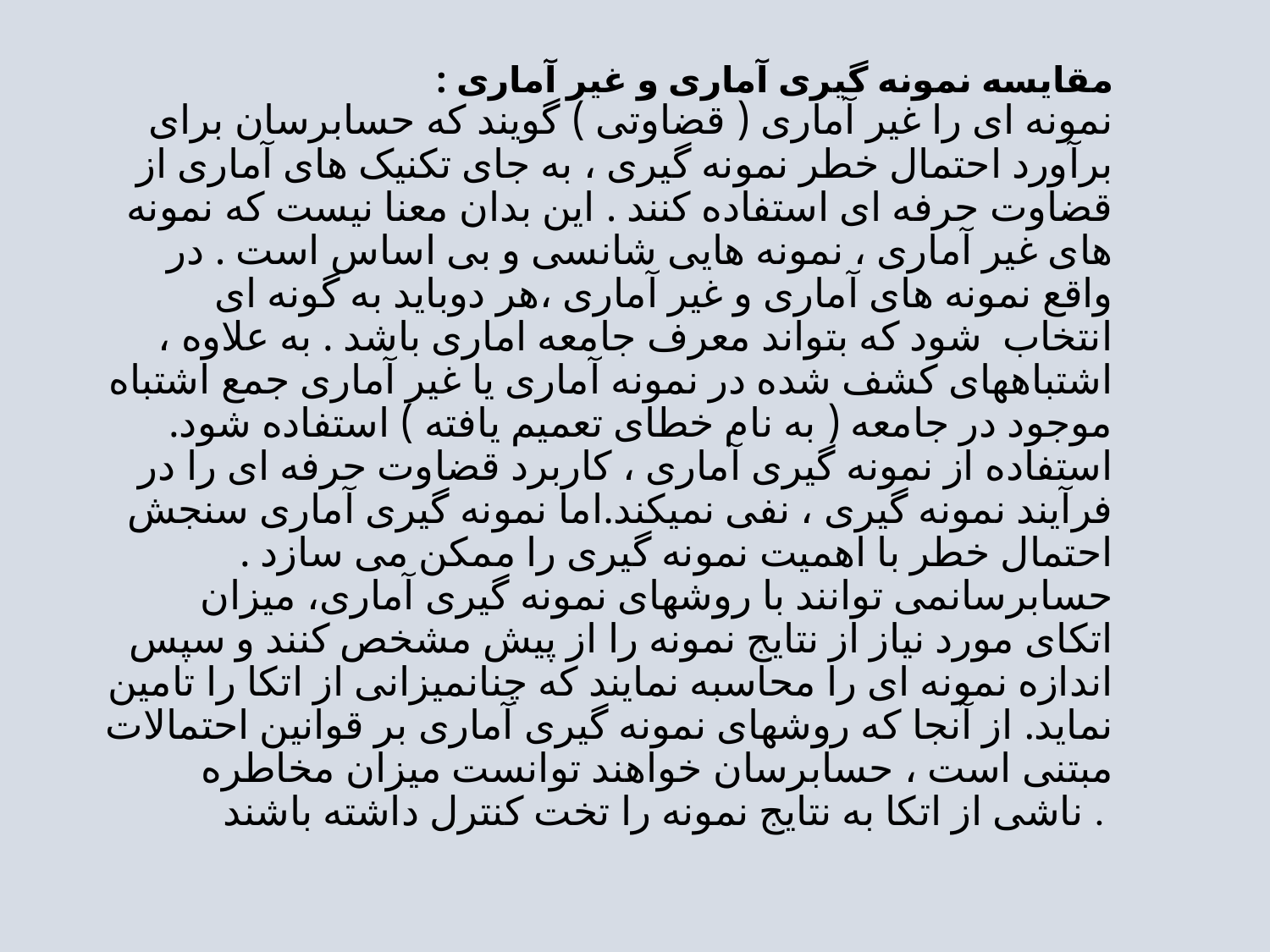

# مقایسه نمونه گیری آماری و غیر آماری : نمونه ای را غیر آماری ( قضاوتی ) گویند که حسابرسان برای برآورد احتمال خطر نمونه گیری ، به جای تکنیک های آماری از قضاوت حرفه ای استفاده کنند . این بدان معنا نیست که نمونه های غیر آماری ، نمونه هایی شانسی و بی اساس است . در واقع نمونه های آماری و غیر آماری ،هر دوباید به گونه ای انتخاب  شود که بتواند معرف جامعه اماری باشد . به علاوه ، اشتباههای کشف شده در نمونه آماری یا غیر آماری جمع اشتباه موجود در جامعه ( به نام خطای تعمیم یافته ) استفاده شود. استفاده از نمونه گیری آماری ، کاربرد قضاوت حرفه ای را در فرآیند نمونه گیری ، نفی نمیکند.اما نمونه گیری آماری سنجش احتمال خطر با اهمیت نمونه گیری را ممکن می سازد . حسابرسانمی توانند با روشهای نمونه گیری آماری، میزان اتکای مورد نیاز از نتایج نمونه را از پیش مشخص کنند و سپس اندازه نمونه ای را محاسبه نمایند که چنانمیزانی از اتکا را تامین نماید. از آنجا که روشهای نمونه گیری آماری بر قوانین احتمالات مبتنی است ، حسابرسان خواهند توانست میزان مخاطره ناشی از اتکا به نتایج نمونه را تخت کنترل داشته باشند .